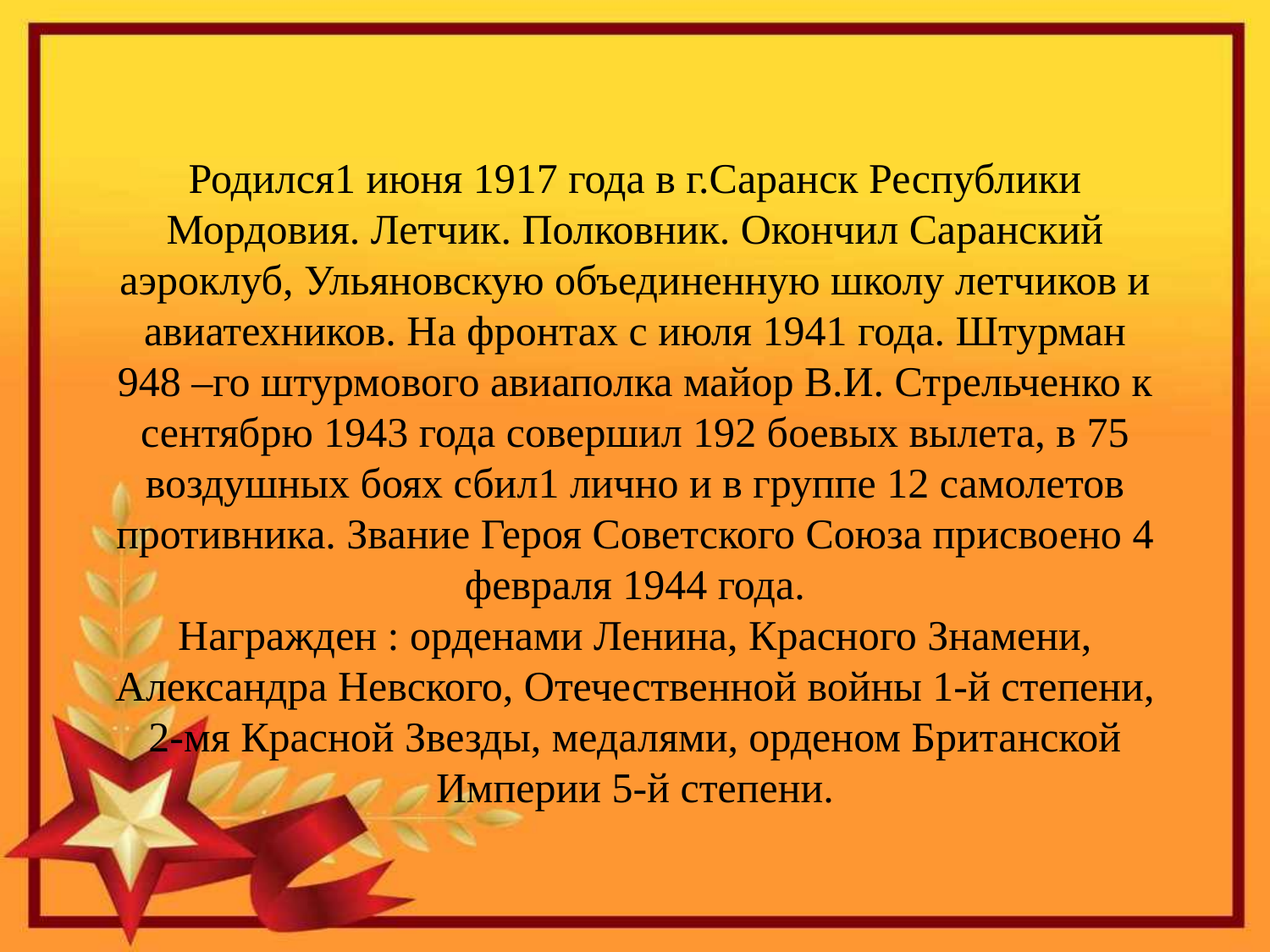

# Родился1 июня 1917 года в г.Саранск Республики Мордовия. Летчик. Полковник. Окончил Саранский аэроклуб, Ульяновскую объединенную школу летчиков и авиатехников. На фронтах с июля 1941 года. Штурман 948 –го штурмового авиаполка майор В.И. Стрельченко к сентябрю 1943 года совершил 192 боевых вылета, в 75 воздушных боях сбил1 лично и в группе 12 самолетов противника. Звание Героя Советского Союза присвоено 4 февраля 1944 года. Награжден : орденами Ленина, Красного Знамени, Александра Невского, Отечественной войны 1-й степени, 2-мя Красной Звезды, медалями, орденом Британской Империи 5-й степени.